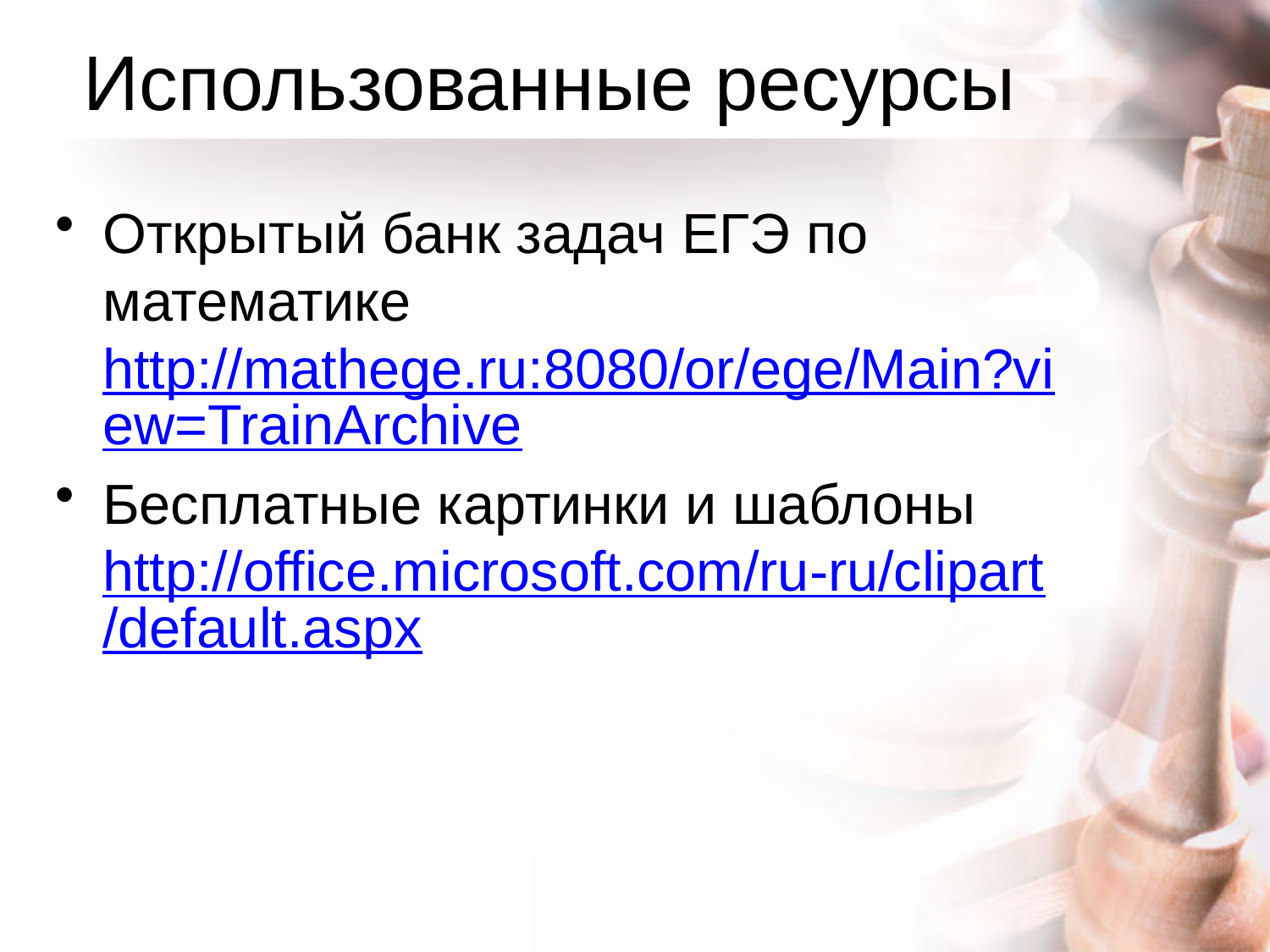

# Использованные ресурсы
Открытый банк задач ЕГЭ по математике http://mathege.ru:8080/or/ege/Main?view=TrainArchive
Бесплатные картинки и шаблоны http://office.microsoft.com/ru-ru/clipart/default.aspx